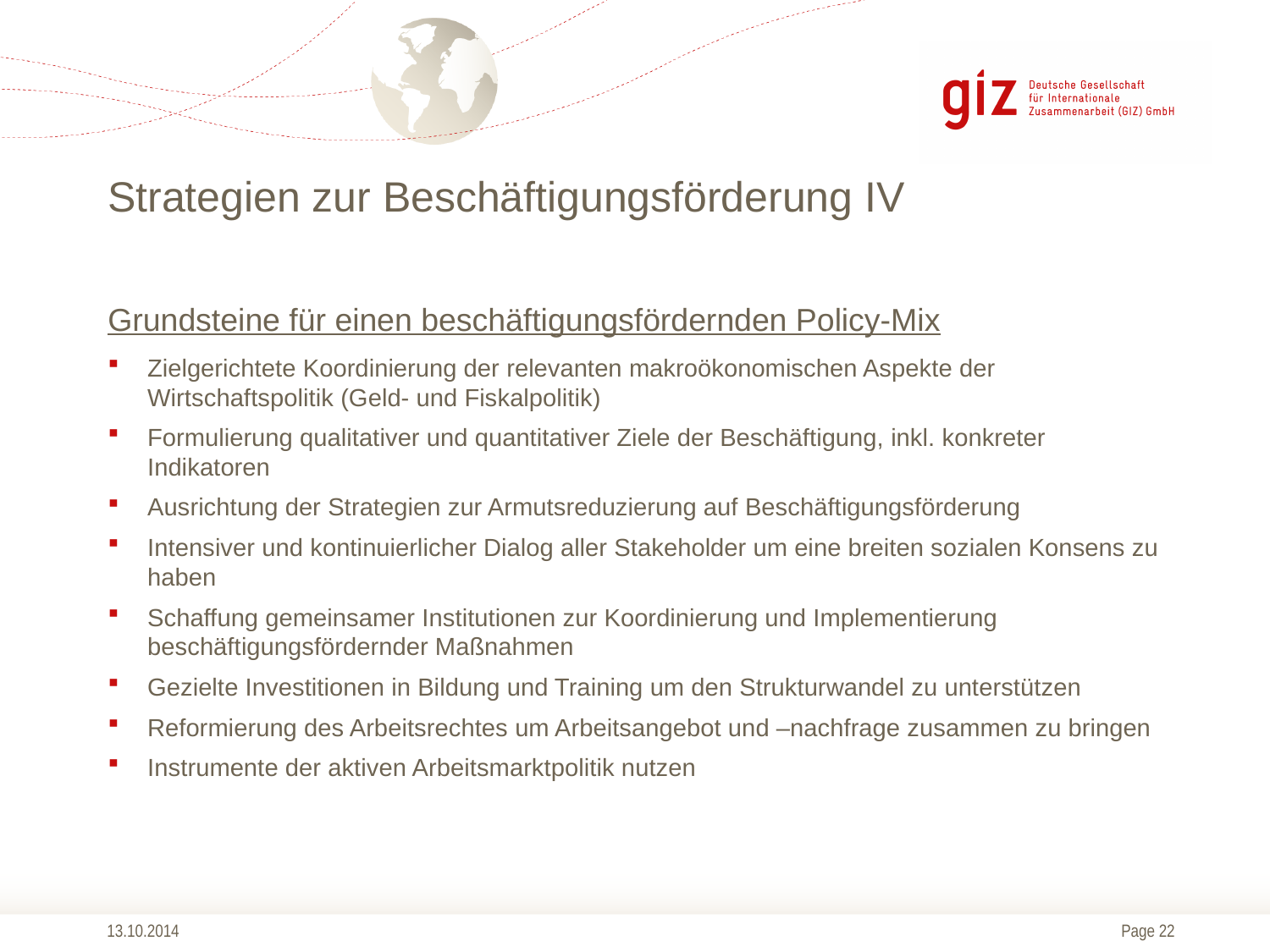

# Strategien zur Beschäftigungsförderung IV
Grundsteine für einen beschäftigungsfördernden Policy-Mix
Zielgerichtete Koordinierung der relevanten makroökonomischen Aspekte der Wirtschaftspolitik (Geld- und Fiskalpolitik)
Formulierung qualitativer und quantitativer Ziele der Beschäftigung, inkl. konkreter Indikatoren
Ausrichtung der Strategien zur Armutsreduzierung auf Beschäftigungsförderung
Intensiver und kontinuierlicher Dialog aller Stakeholder um eine breiten sozialen Konsens zu haben
Schaffung gemeinsamer Institutionen zur Koordinierung und Implementierung beschäftigungsfördernder Maßnahmen
Gezielte Investitionen in Bildung und Training um den Strukturwandel zu unterstützen
Reformierung des Arbeitsrechtes um Arbeitsangebot und –nachfrage zusammen zu bringen
Instrumente der aktiven Arbeitsmarktpolitik nutzen
13.10.2014